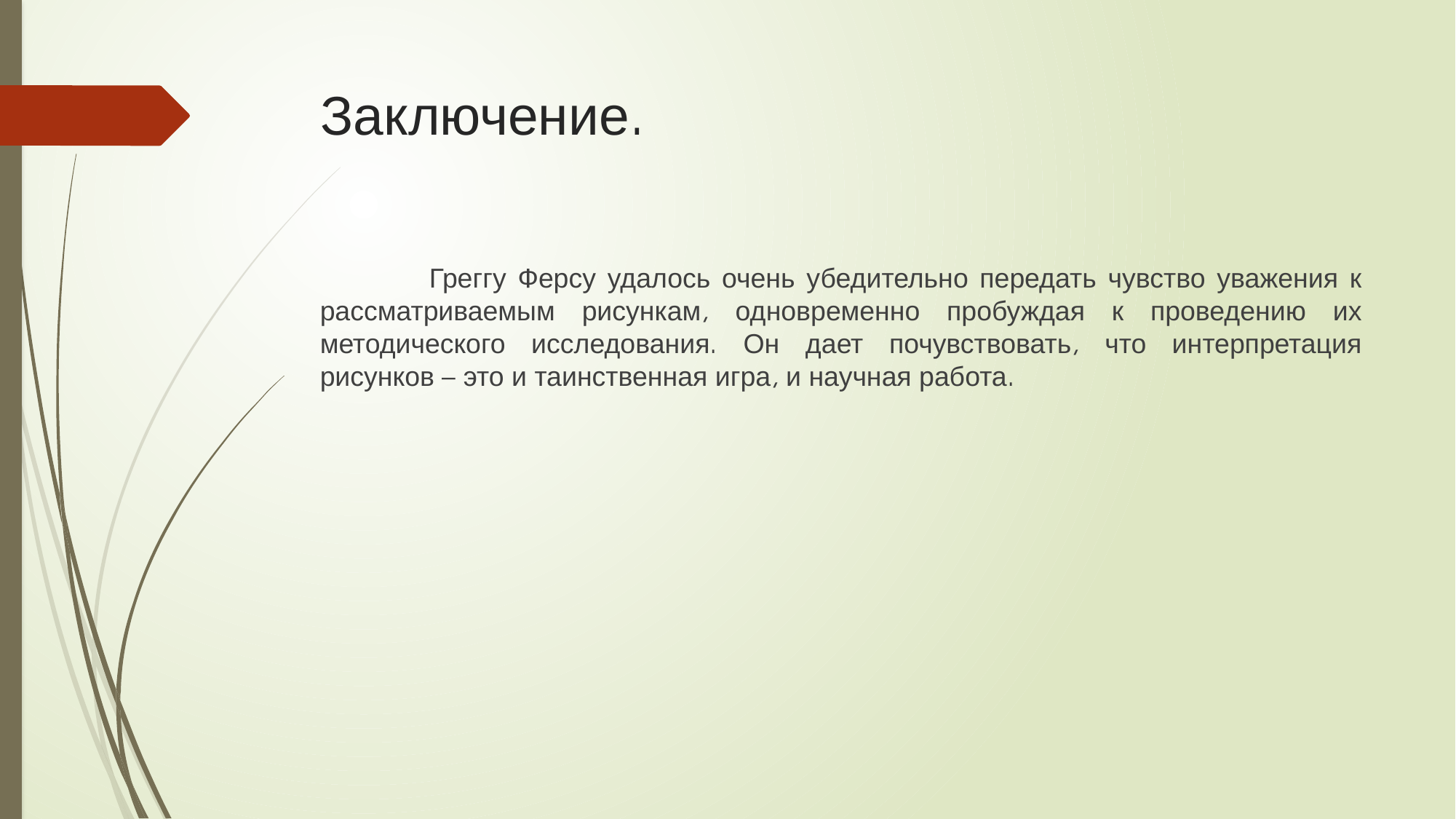

# Заключение.
	Греггу Ферсу удалось очень убедительно передать чувство уважения к рассматриваемым рисункам, одновременно пробуждая к проведению их методического исследования. Он дает почувствовать, что интерпретация рисунков – это и таинственная игра, и научная работа.